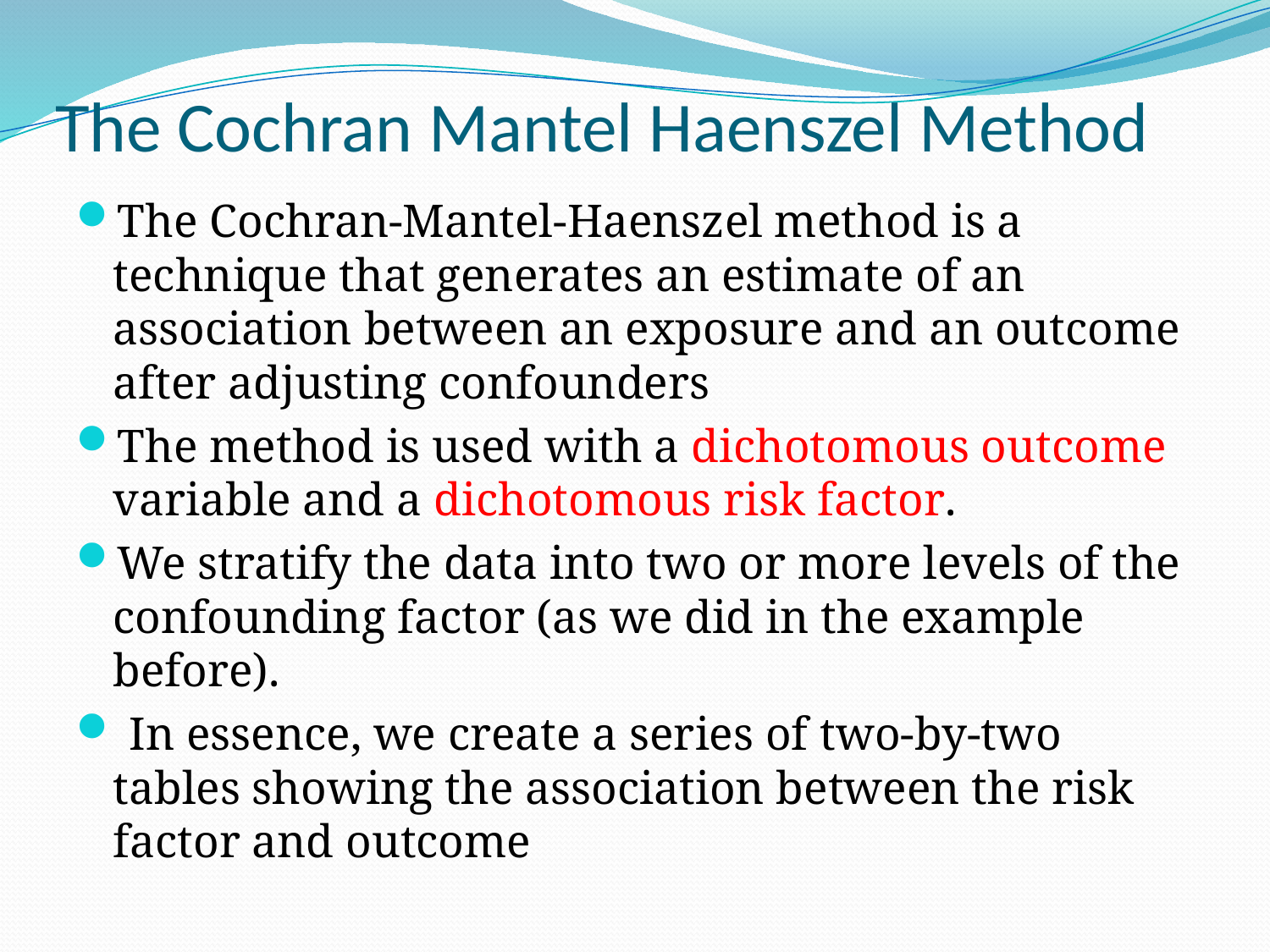

# The Cochran Mantel Haenszel Method
The Cochran-Mantel-Haenszel method is a technique that generates an estimate of an association between an exposure and an outcome after adjusting confounders
The method is used with a dichotomous outcome variable and a dichotomous risk factor.
We stratify the data into two or more levels of the confounding factor (as we did in the example before).
 In essence, we create a series of two-by-two tables showing the association between the risk factor and outcome